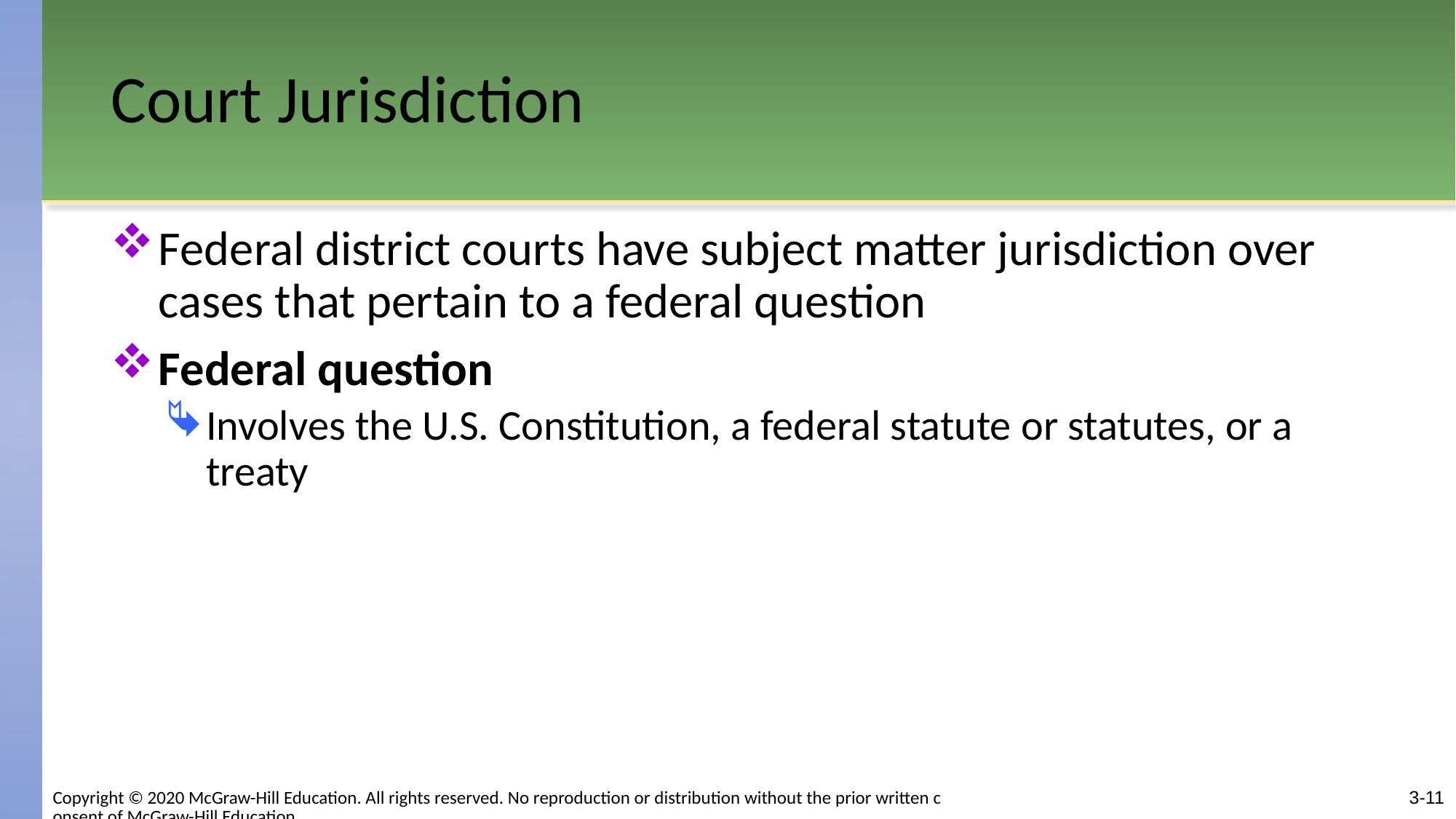

# Court Jurisdiction
Federal district courts have subject matter jurisdiction over cases that pertain to a federal question
Federal question
Involves the U.S. Constitution, a federal statute or statutes, or a treaty

3-11
Copyright © 2020 McGraw-Hill Education. All rights reserved. No reproduction or distribution without the prior written consent of McGraw-Hill Education.